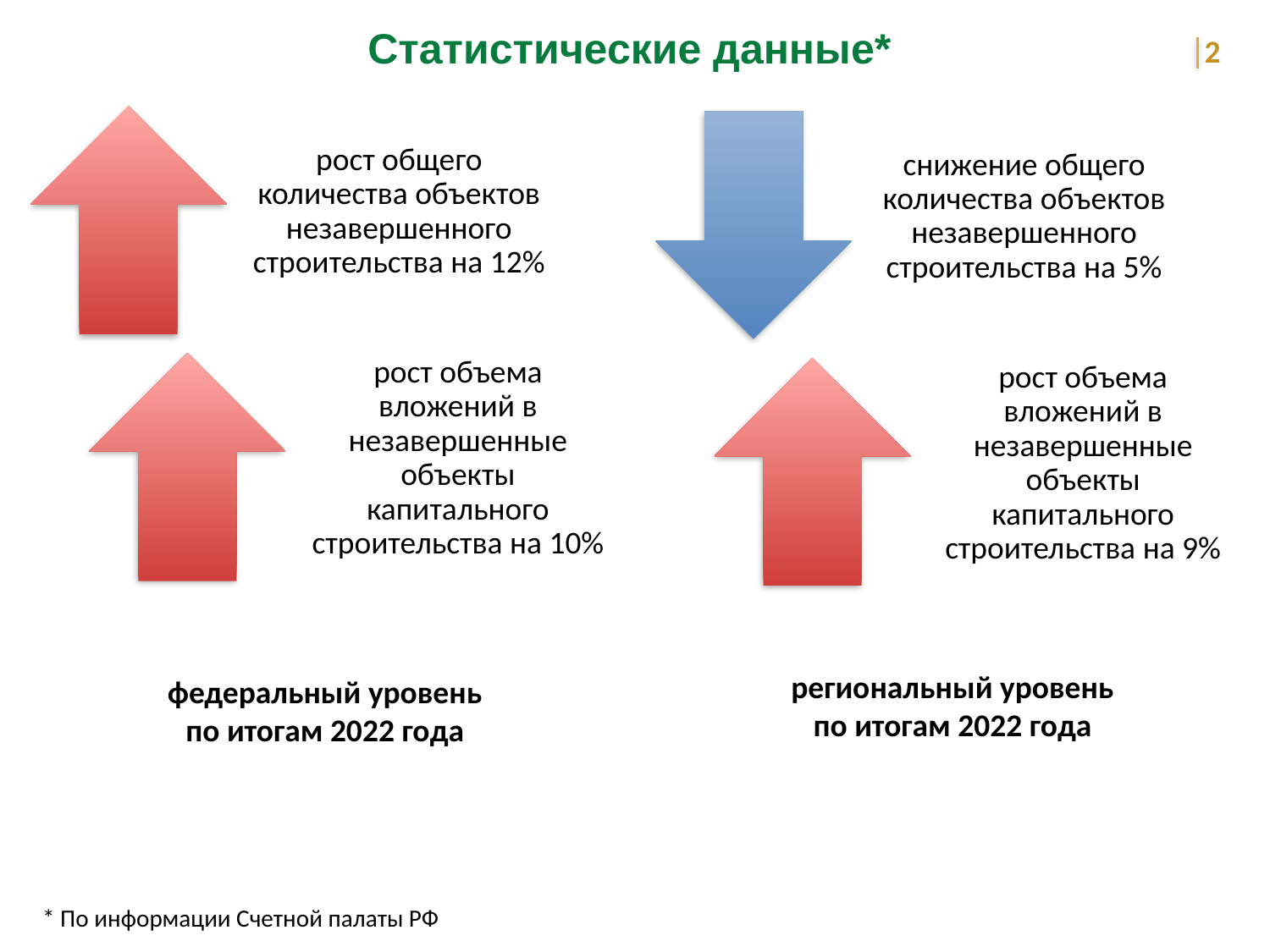

Статистические данные*
2
рост общего количества объектов незавершенного строительства на 12%
рост объема вложений в незавершенные объекты капитального строительства на 10%
снижение общего количества объектов незавершенного строительства на 5%
рост объема вложений в незавершенные объекты капитального строительства на 9%
региональный уровень
по итогам 2022 года
федеральный уровень
по итогам 2022 года
* По информации Счетной палаты РФ